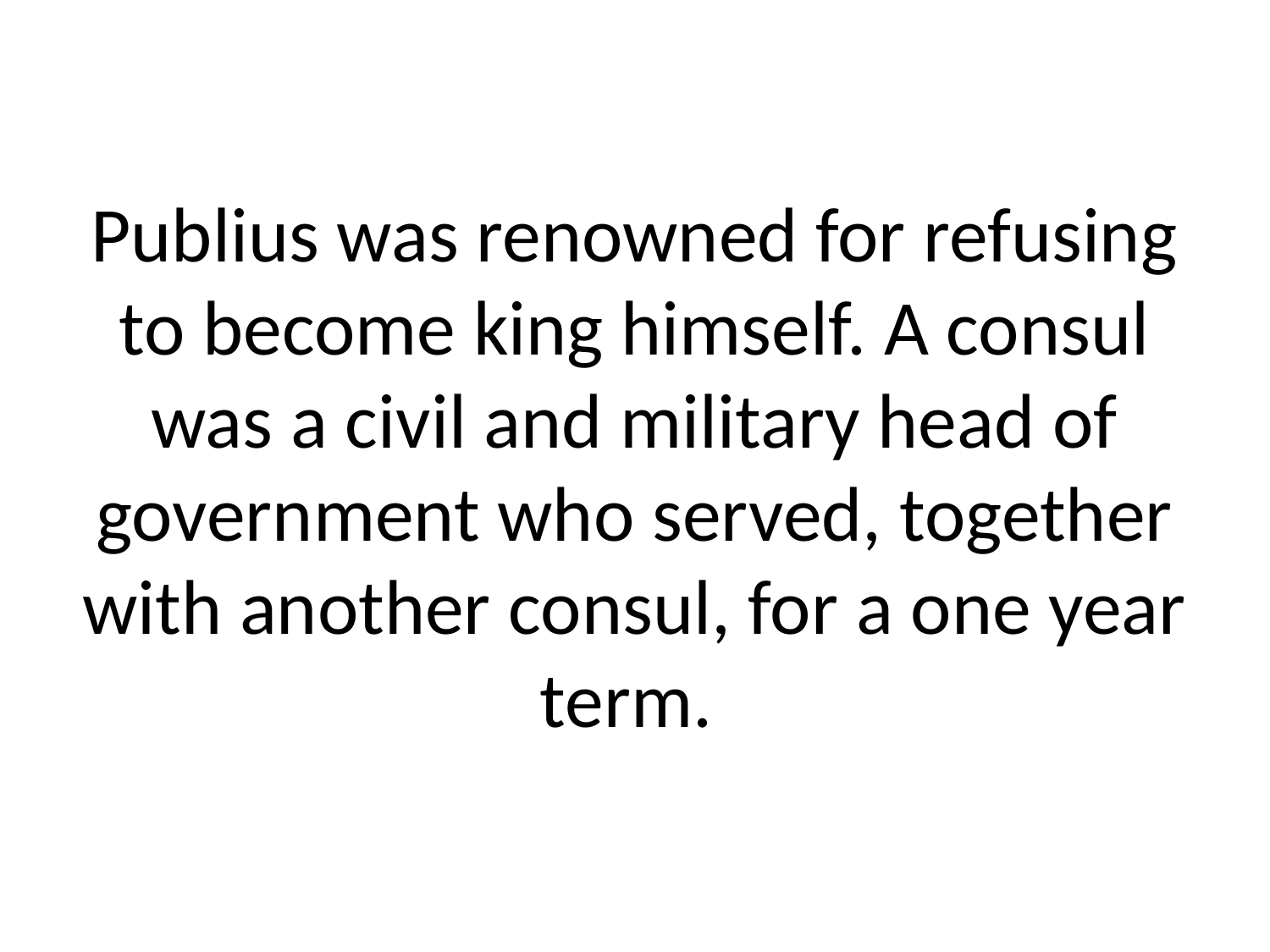

# Publius was renowned for refusing to become king himself. A consul was a civil and military head of government who served, together with another consul, for a one year term.